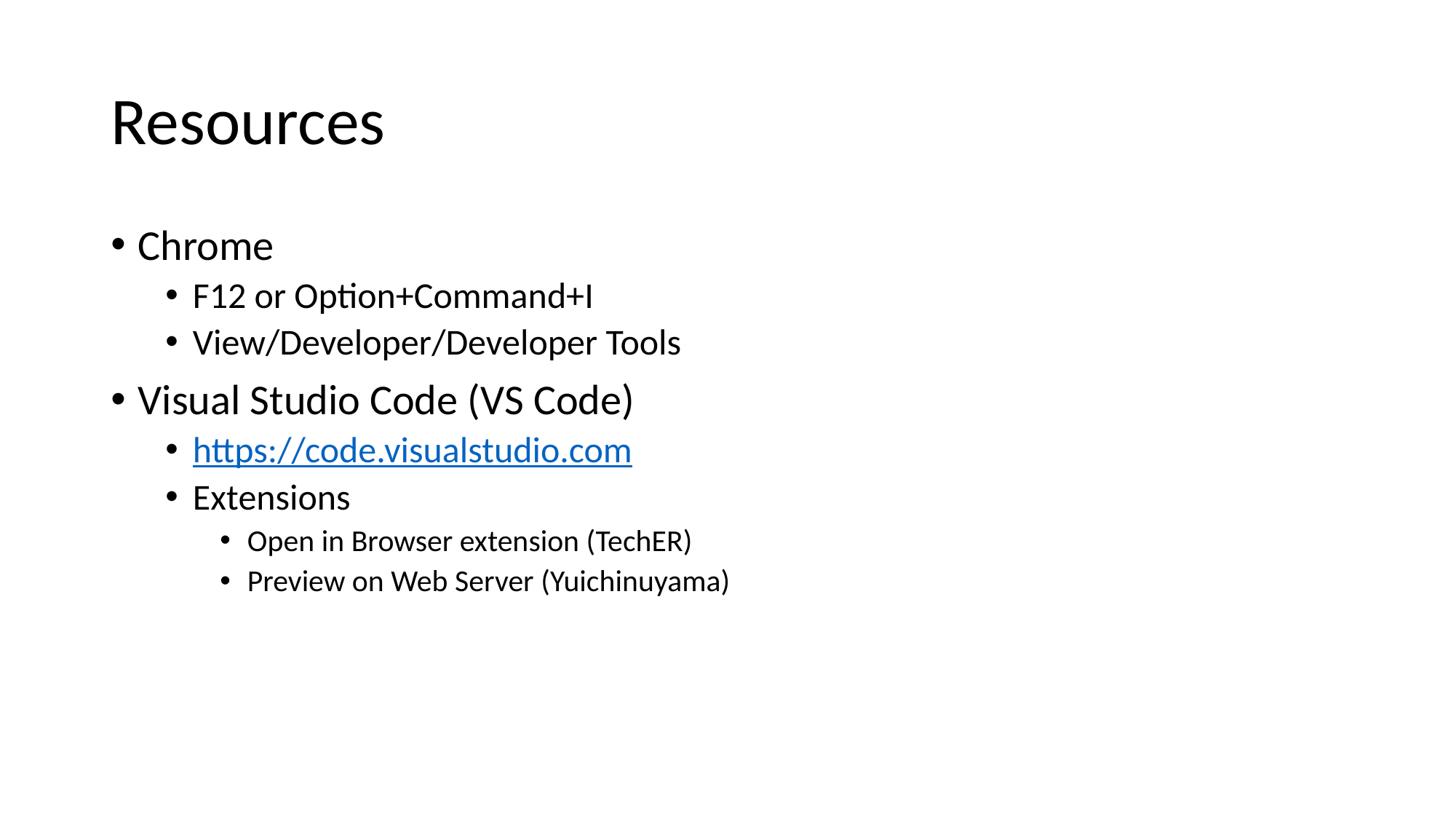

# Resources
Chrome
F12 or Option+Command+I
View/Developer/Developer Tools
Visual Studio Code (VS Code)
https://code.visualstudio.com
Extensions
Open in Browser extension (TechER)
Preview on Web Server (Yuichinuyama)